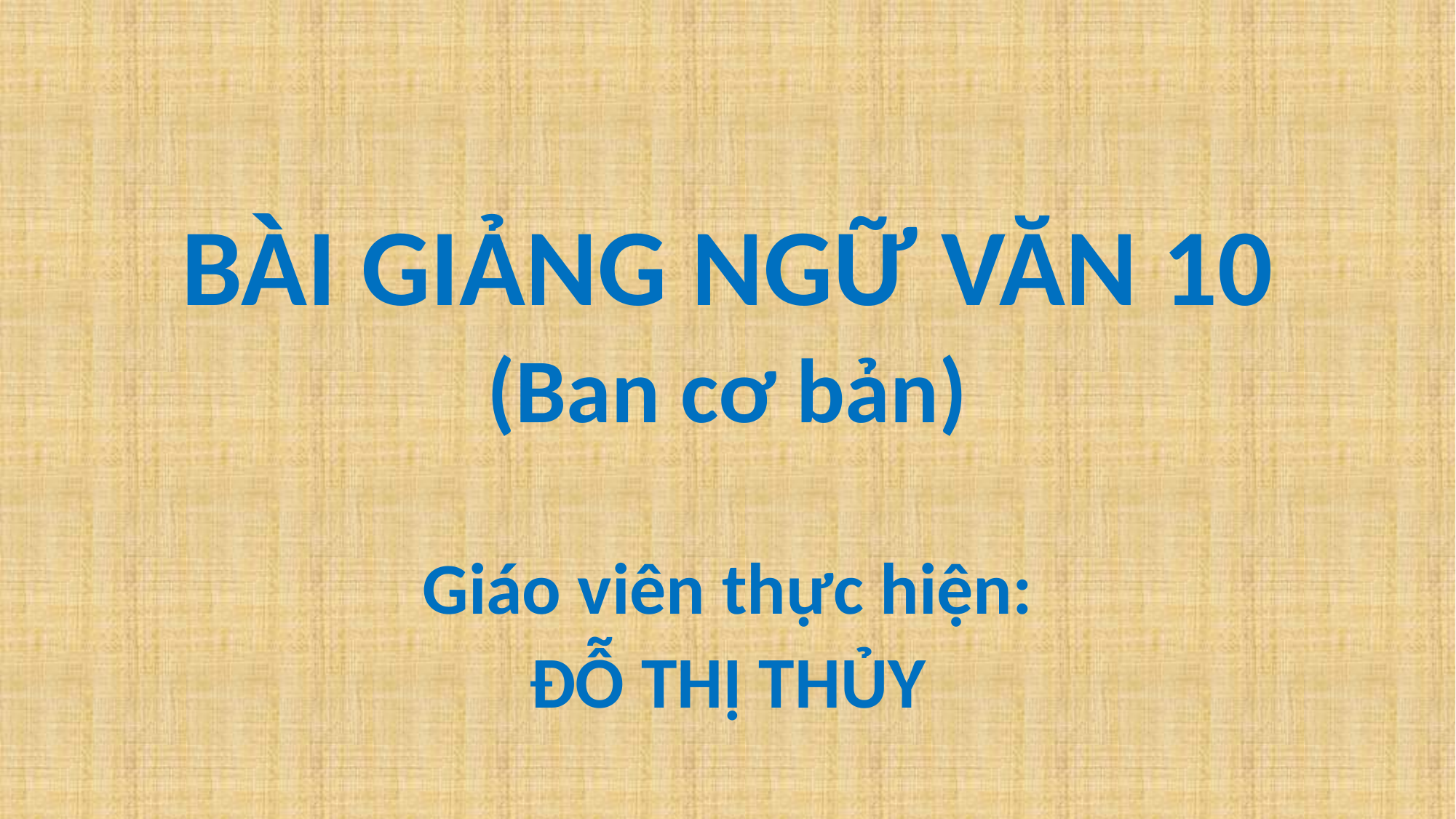

BÀI GIẢNG NGỮ VĂN 10
(Ban cơ bản)

Giáo viên thực hiện:
ĐỖ THỊ THỦY